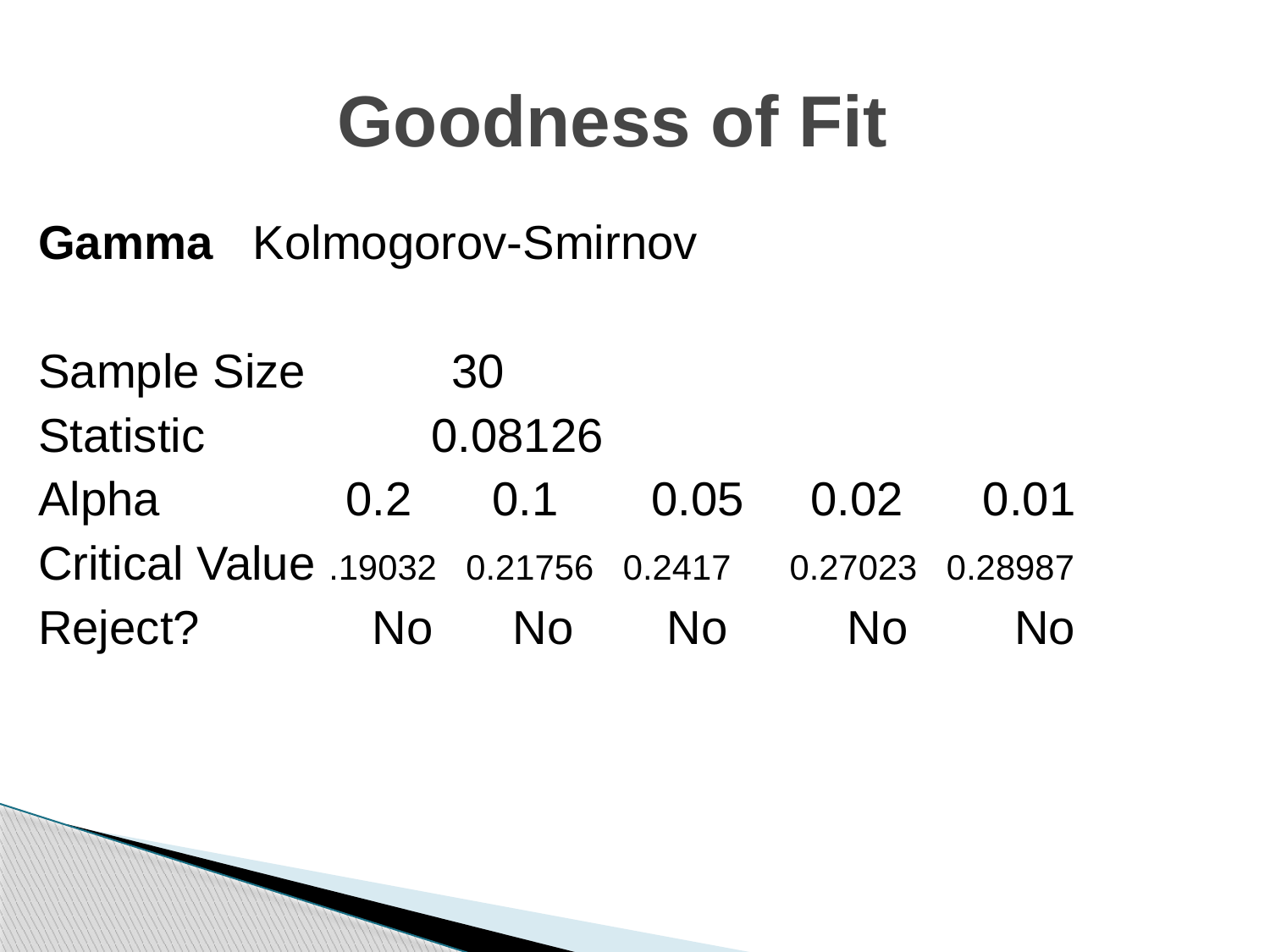

# Goodness of Fit
Gamma   Kolmogorov-Smirnov

Sample Size           30
Statistic                 0.08126
Alpha              0.2      0.1       0.05     0.02      0.01
Critical Value .19032   0.21756   0.2417      0.27023   0.28987
Reject?             No      No       No         No        No